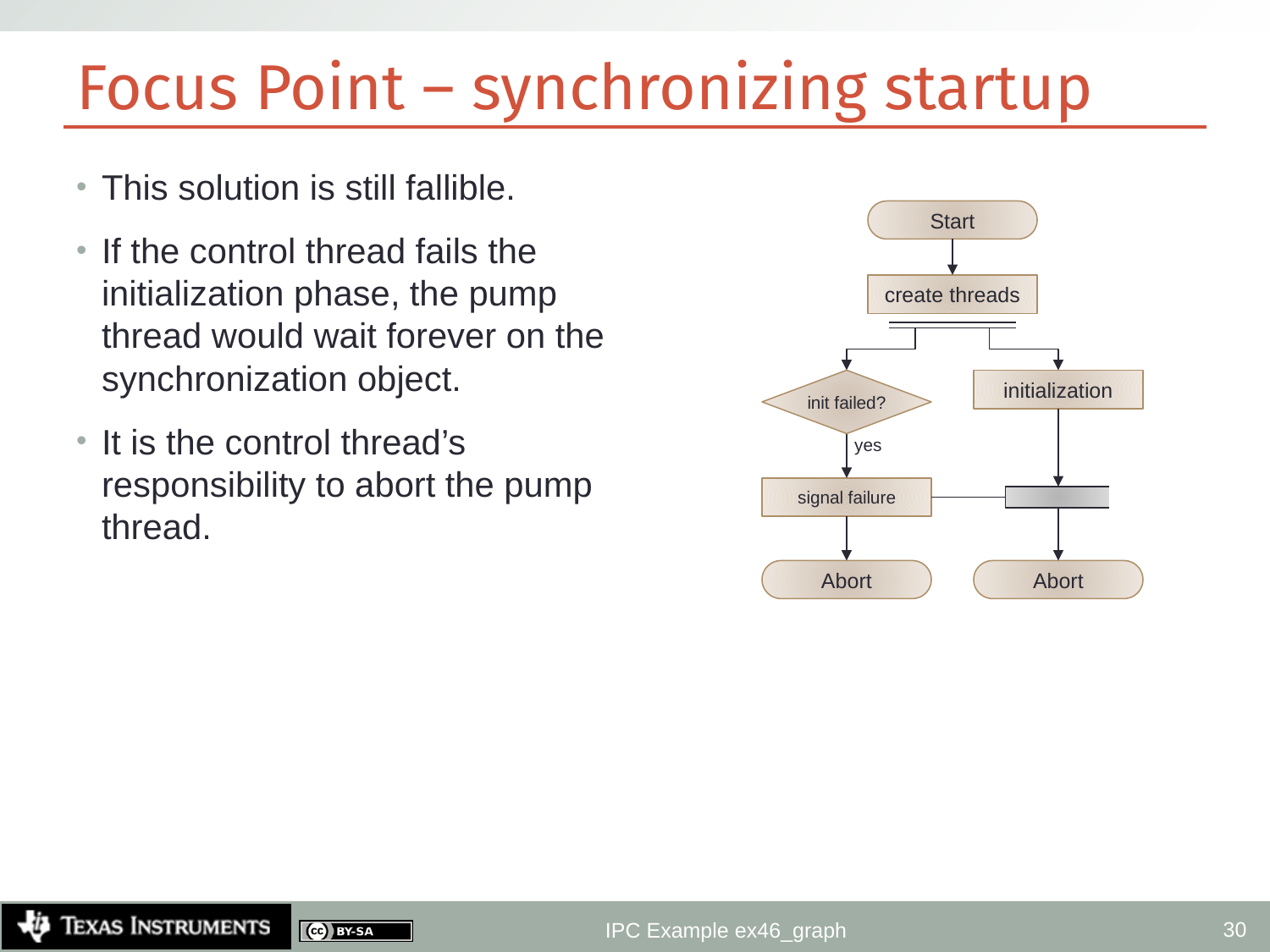

# Focus Point – synchronizing startup
This solution is still fallible.
If the control thread fails the initialization phase, the pump thread would wait forever on the synchronization object.
It is the control thread’s responsibility to abort the pump thread.
Start
create threads

init failed?
initialization
yes

signal failure
Abort
Abort
30
IPC Example ex46_graph